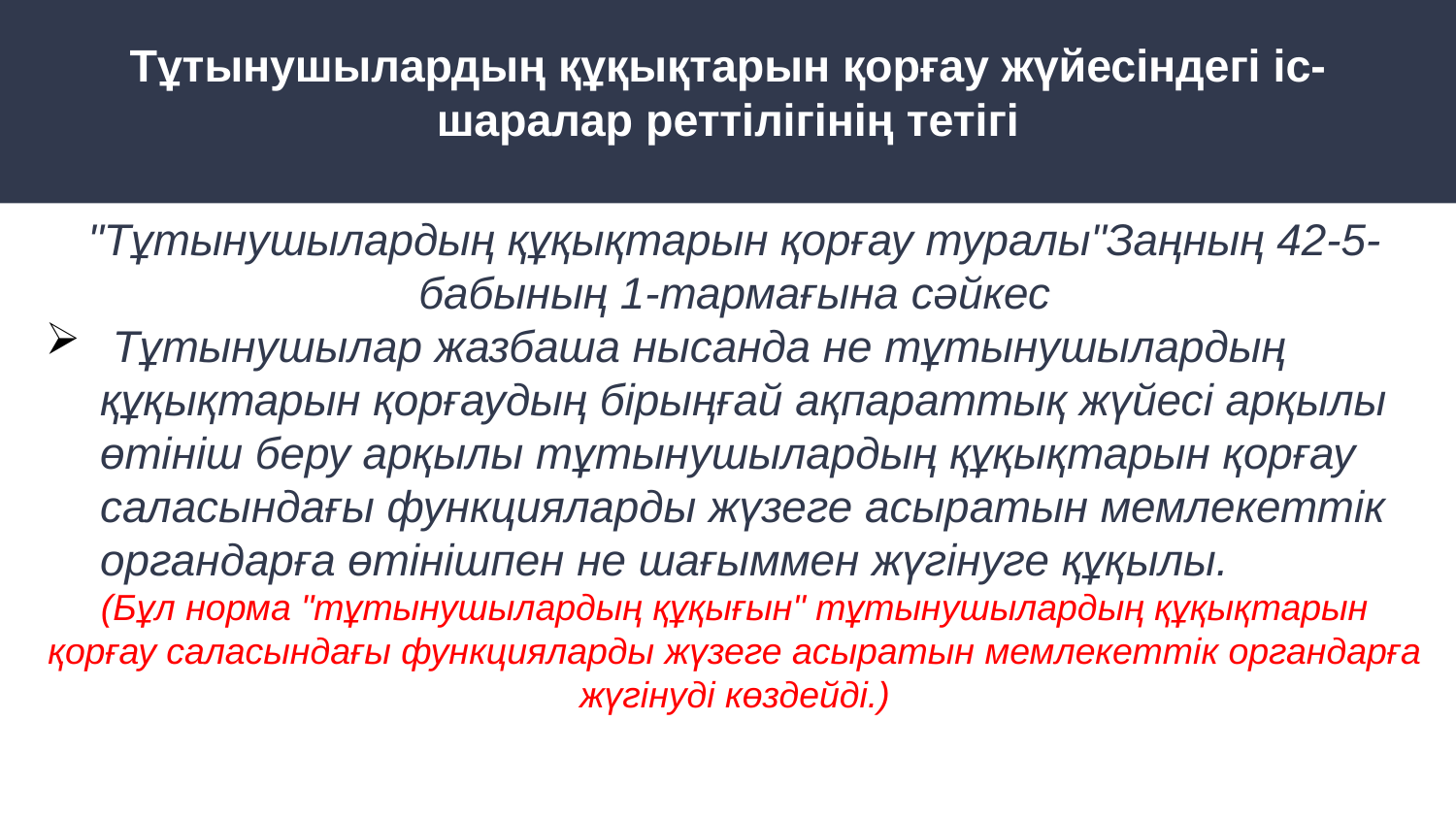

# Тұтынушылардың құқықтарын қорғау жүйесіндегі іс-шаралар реттілігінің тетігі
"Тұтынушылардың құқықтарын қорғау туралы"Заңның 42-5-бабының 1-тармағына сәйкес
 Тұтынушылар жазбаша нысанда не тұтынушылардың құқықтарын қорғаудың бірыңғай ақпараттық жүйесі арқылы өтініш беру арқылы тұтынушылардың құқықтарын қорғау саласындағы функцияларды жүзеге асыратын мемлекеттік органдарға өтінішпен не шағыммен жүгінуге құқылы.
(Бұл норма "тұтынушылардың құқығын" тұтынушылардың құқықтарын қорғау саласындағы функцияларды жүзеге асыратын мемлекеттік органдарға жүгінуді көздейді.)
ЗАПОМНИ!